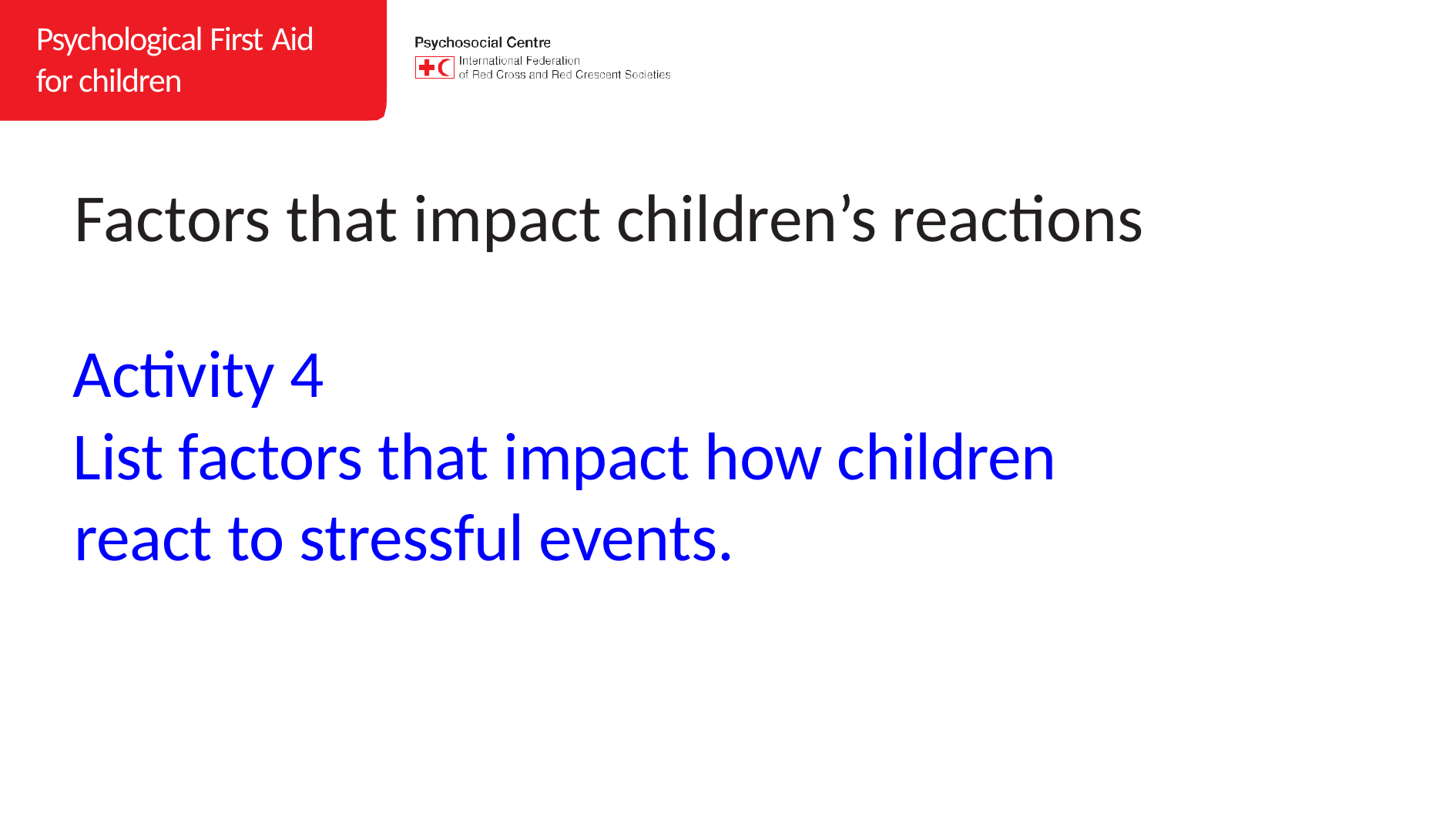

# Factors that impact children’s reactions

Activity 4
List factors that impact how children react to stressful events.
CARL WHETHAM / IFRC